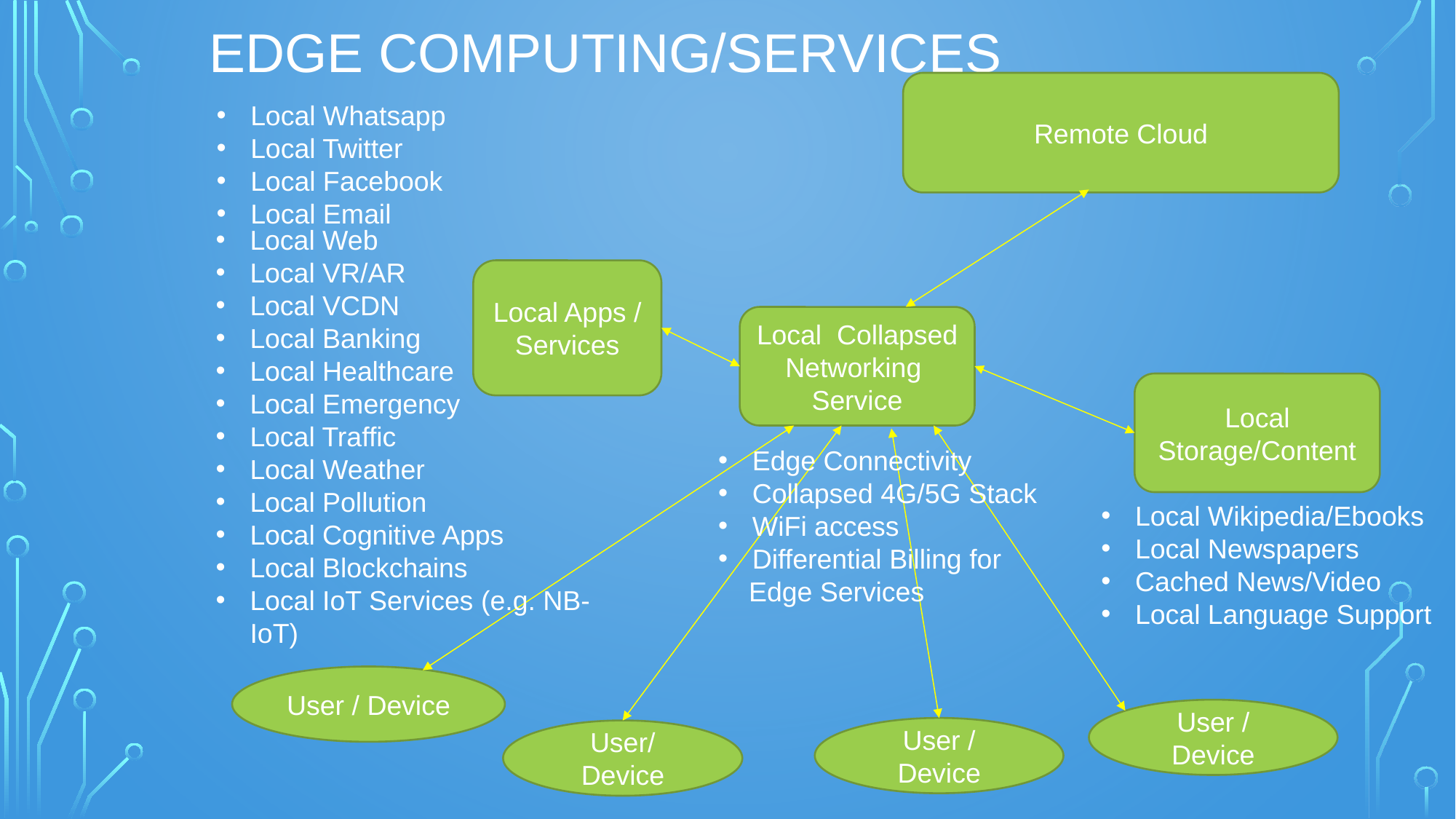

# Edge Computing/Services
Remote Cloud
Local Whatsapp
Local Twitter
Local Facebook
Local Email
Local Web
Local VR/AR
Local VCDN
Local Banking
Local Healthcare
Local Emergency
Local Traffic
Local Weather
Local Pollution
Local Cognitive Apps
Local Blockchains
Local IoT Services (e.g. NB-IoT)

Local Apps /
Services
Local  Collapsed Networking  Service
Local
Storage/Content
Edge Connectivity
Collapsed 4G/5G Stack
WiFi access
Differential Billing for
    Edge Services
Local Wikipedia/Ebooks
Local Newspapers
Cached News/Video
Local Language Support
User / Device
User / Device
8
User / Device
User/ Device